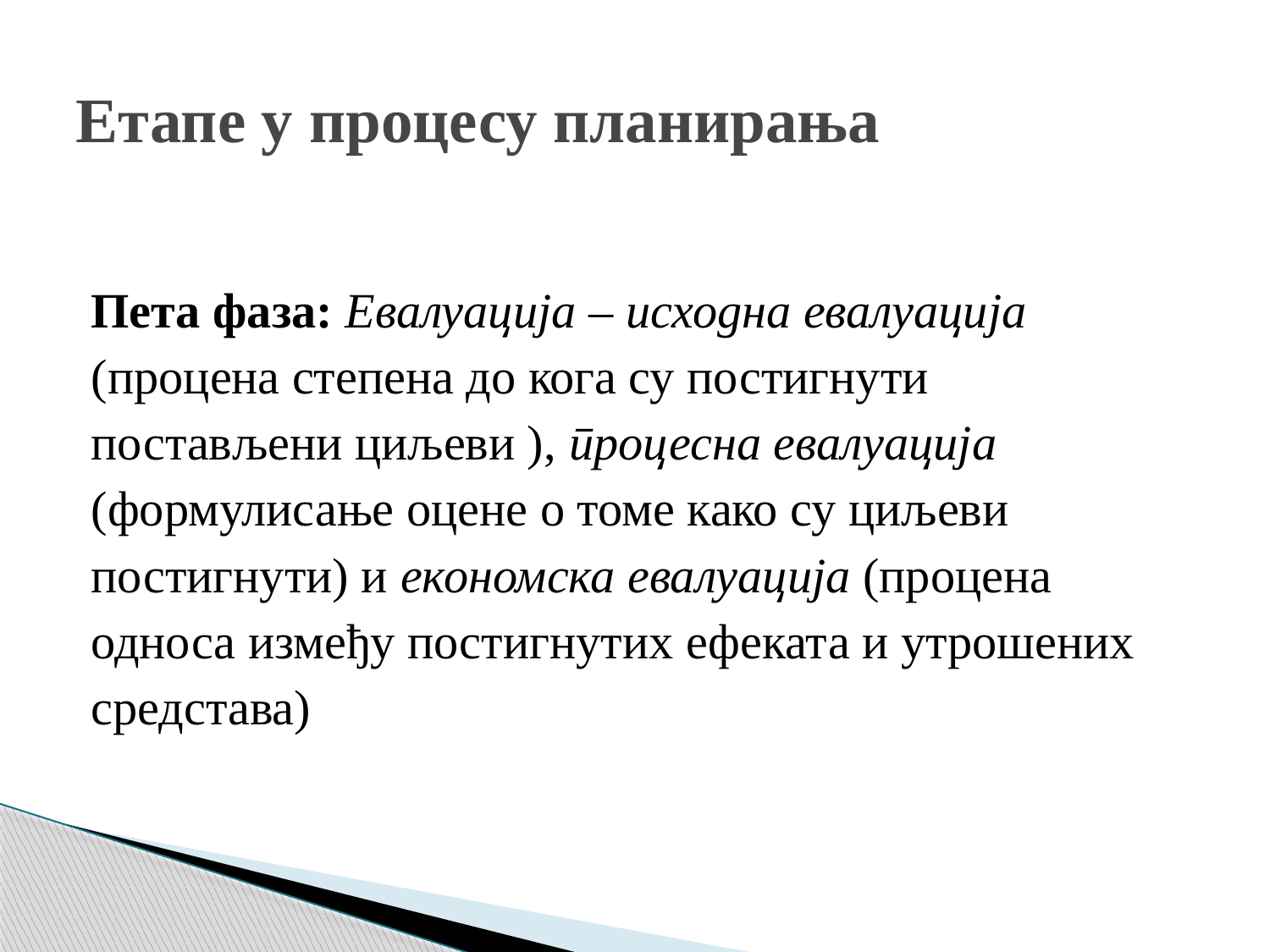

# Етапе у процесу планирања

Пета фаза: Евалуација – исходна евалуација
(процена степена до кога су постигнути
постављени циљеви ), процесна евалуација
(формулисање оцене о томе како су циљеви
постигнути) и економска евалуација (процена
односа између постигнутих ефеката и утрошених
средстава)